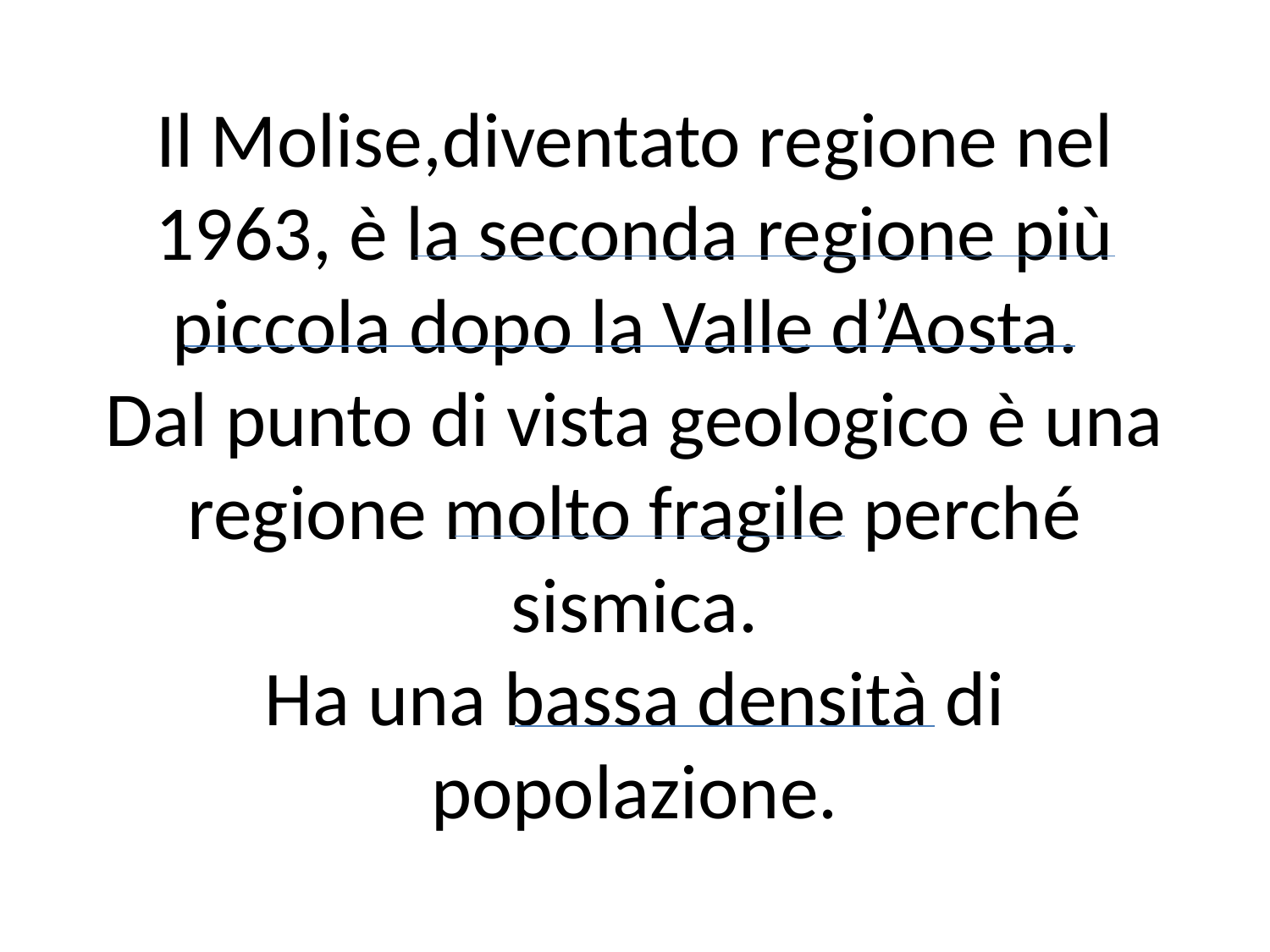

# Il Molise,diventato regione nel 1963, è la seconda regione più piccola dopo la Valle d’Aosta. Dal punto di vista geologico è una regione molto fragile perché sismica. Ha una bassa densità di popolazione.